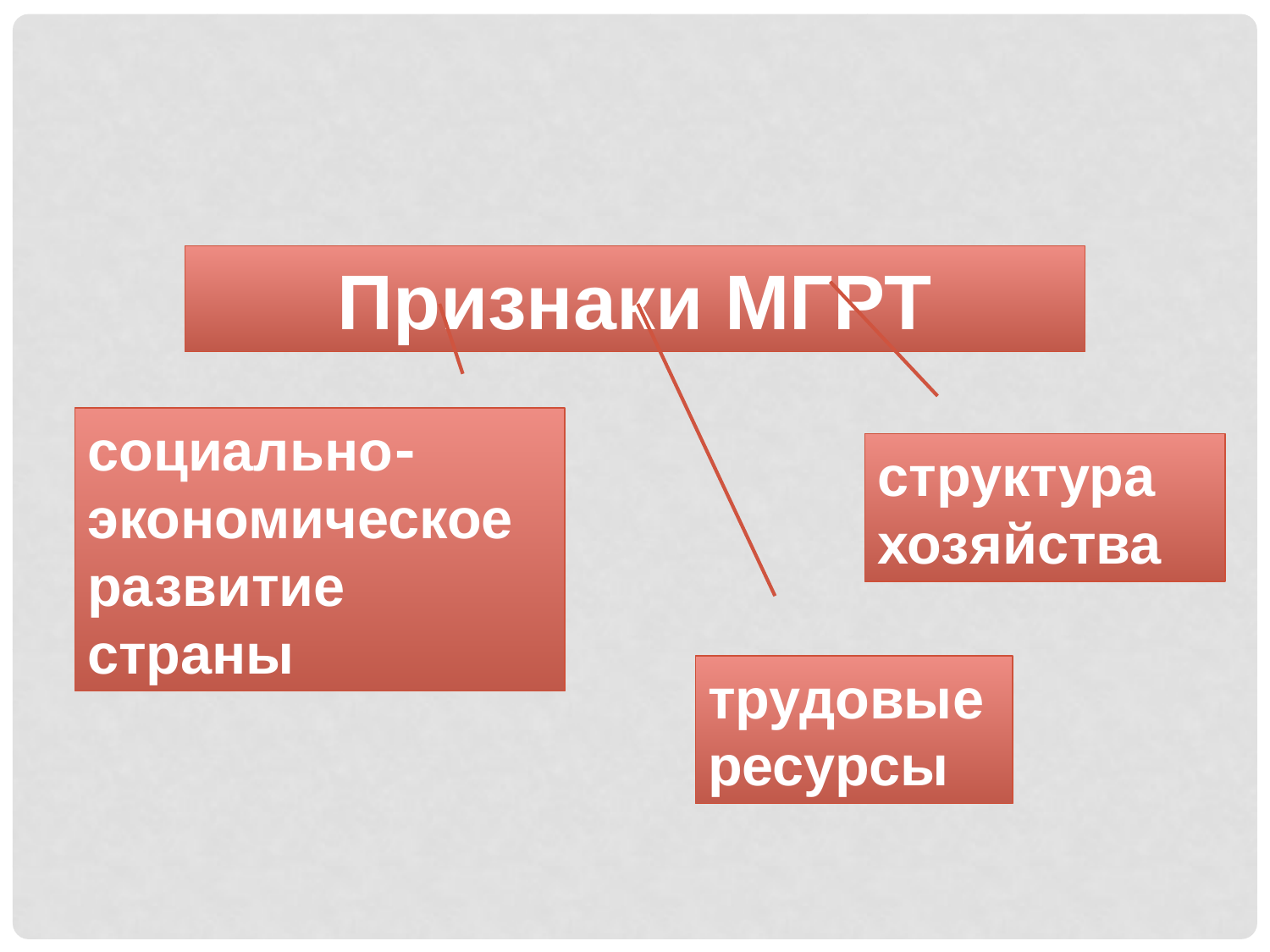

Признаки МГРТ
социально-
экономическое
развитие страны
структура
хозяйства
трудовые
ресурсы